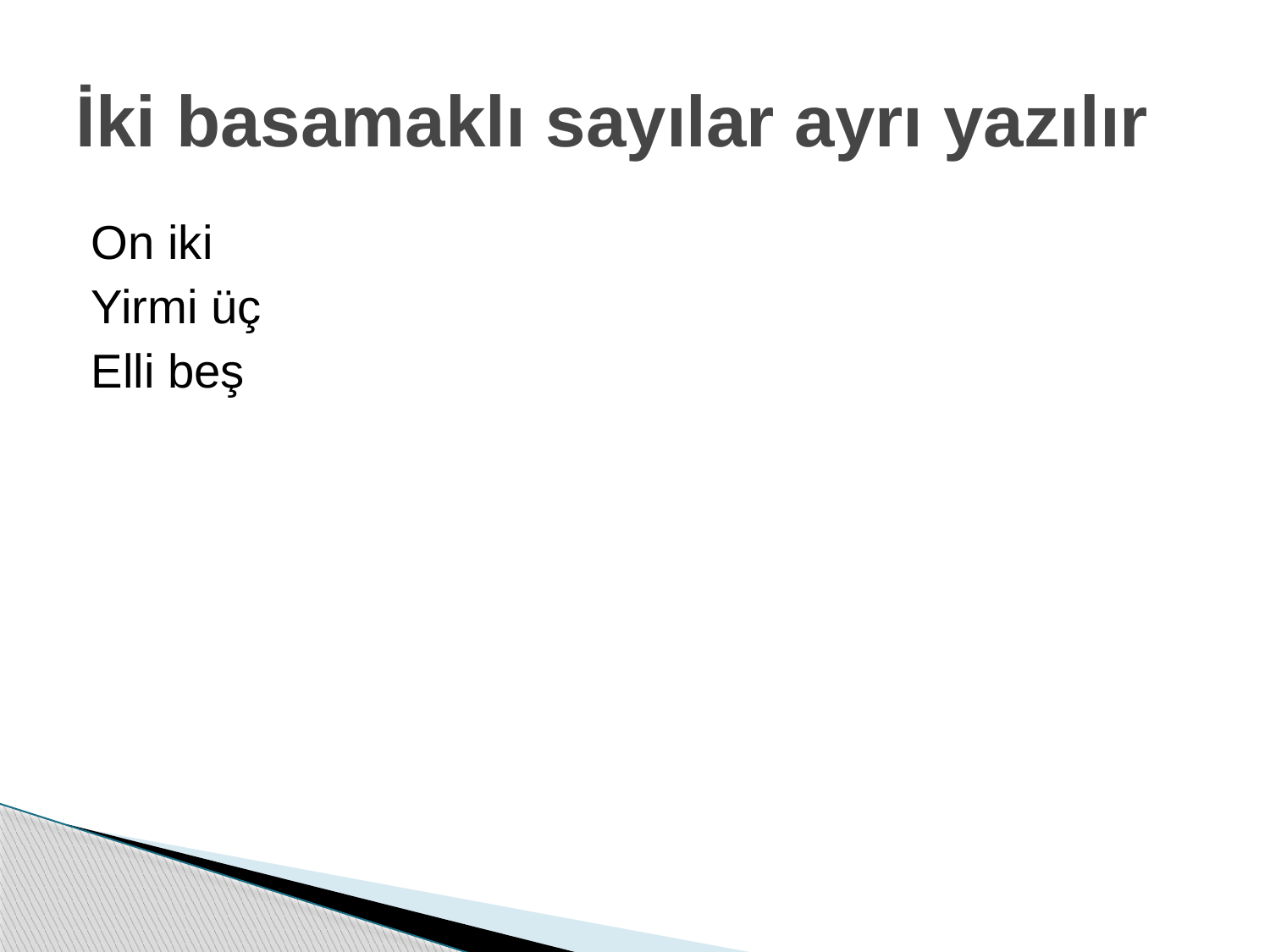

# İki basamaklı sayılar ayrı yazılır
On iki
Yirmi üç
Elli beş